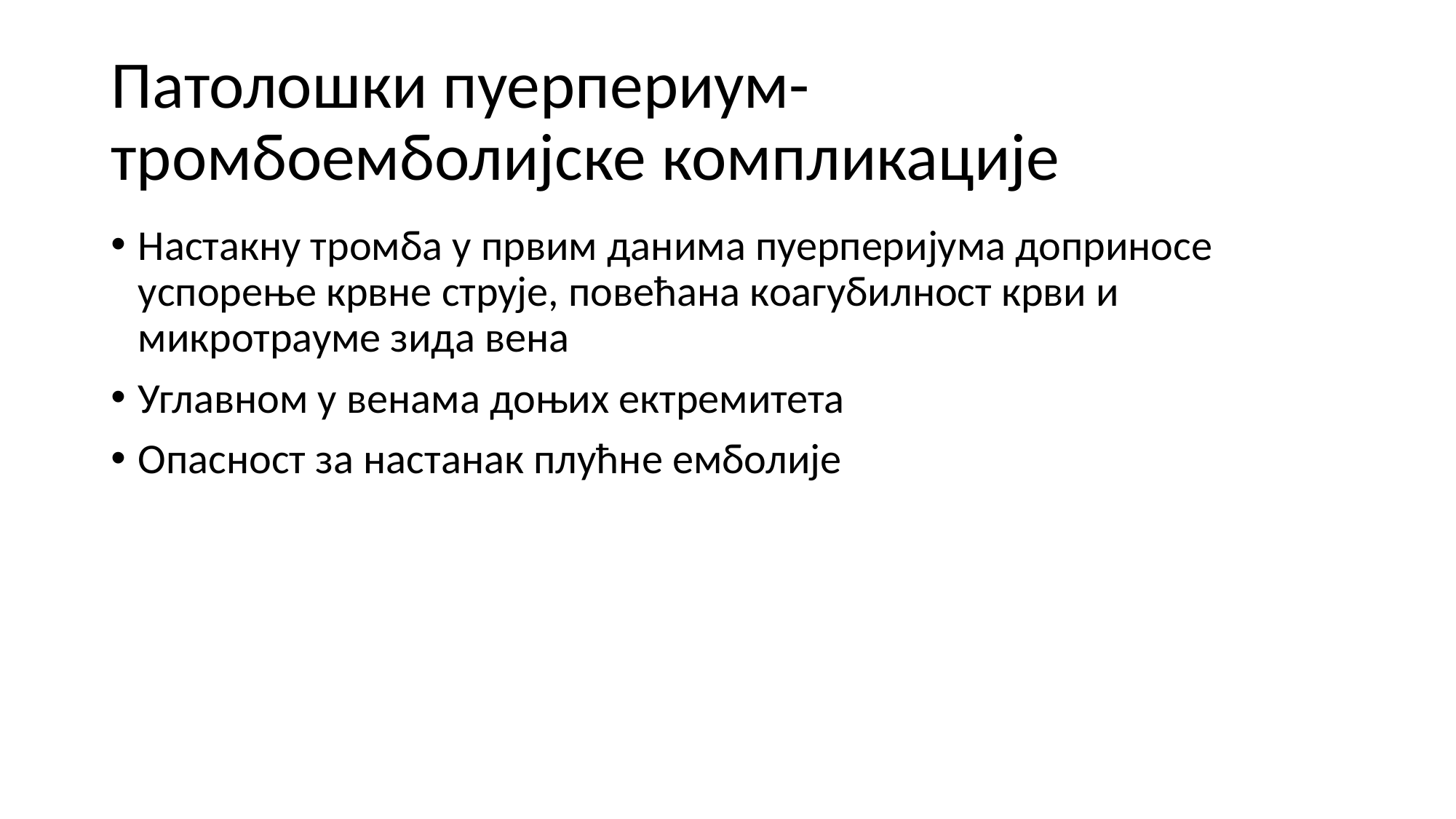

# Патолошки пуерпериум- тромбоемболијске компликације
Настакну тромба у првим данима пуерперијума доприносе успорење крвне струје, повећана коагубилност крви и микротрауме зида вена
Углавном у венама доњих ектремитета
Опасност за настанак плућне емболије